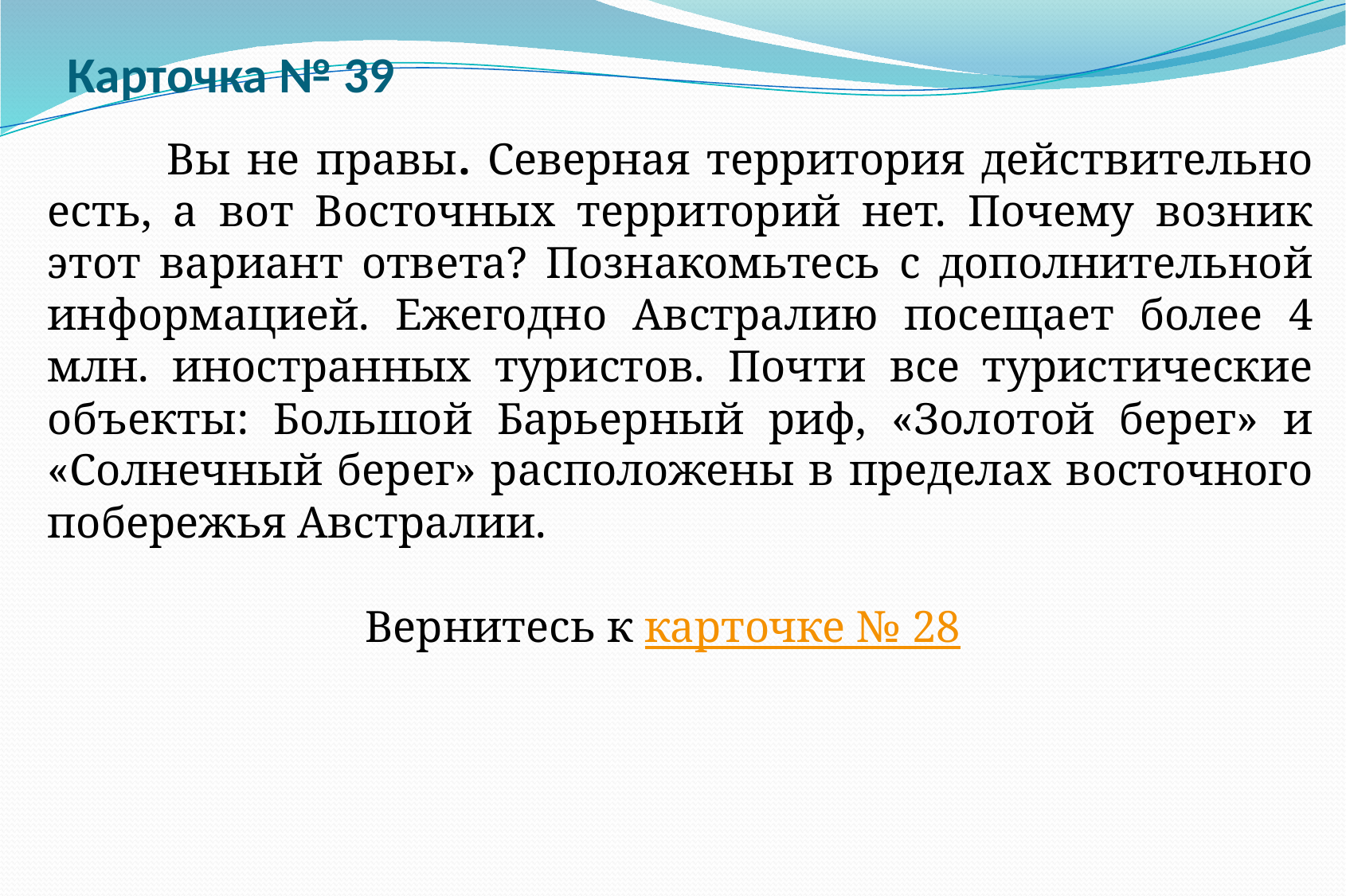

# Карточка № 39

		Вы не правы. Северная территория действительно есть, а вот Восточных территорий нет. Почему возник этот вариант ответа? Познакомьтесь с дополнительной информацией. Ежегодно Австралию посещает более 4 млн. иностранных туристов. Почти все туристические объекты: Большой Барьерный риф, «Золотой берег» и «Солнечный берег» расположены в пределах восточного побережья Австралии.

Вернитесь к карточке № 28